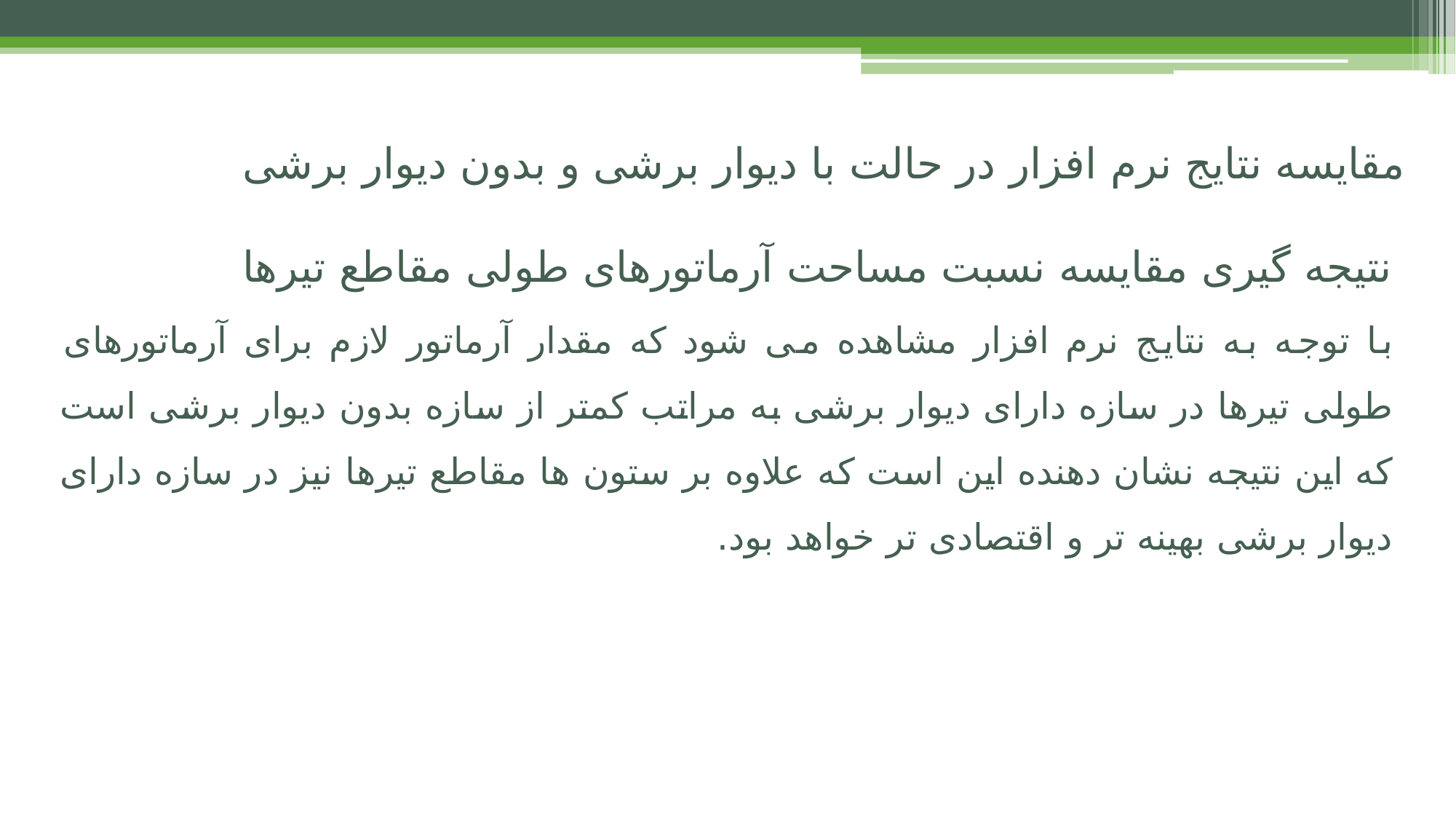

# مقایسه نتایج نرم افزار در حالت با دیوار برشی و بدون دیوار برشی
نتیجه گیری مقایسه نسبت مساحت آرماتورهای طولی مقاطع تیرها
با توجه به نتایج نرم افزار مشاهده می شود که مقدار آرماتور لازم برای آرماتورهای طولی تیرها در سازه دارای دیوار برشی به مراتب کمتر از سازه بدون دیوار برشی است که این نتیجه نشان دهنده این است که علاوه بر ستون ها مقاطع تیرها نیز در سازه دارای دیوار برشی بهینه تر و اقتصادی تر خواهد بود.